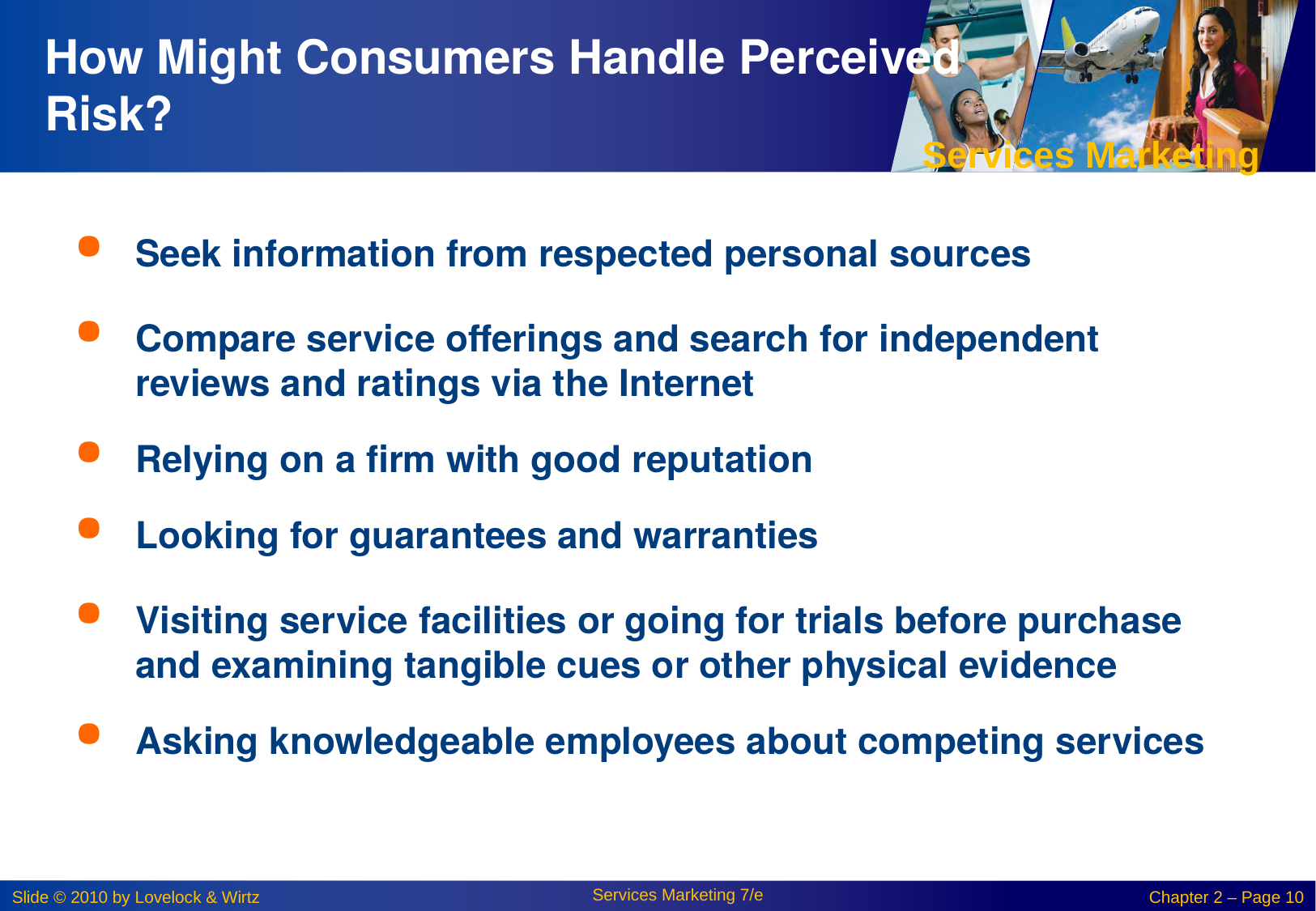

# How Might Consumers Handle Perceived Risk?
Seek information from respected personal sources
Compare service offerings and search for independent reviews and ratings via the Internet
Relying on a firm with good reputation
Looking for guarantees and warranties
Visiting service facilities or going for trials before purchase and examining tangible cues or other physical evidence
Asking knowledgeable employees about competing services